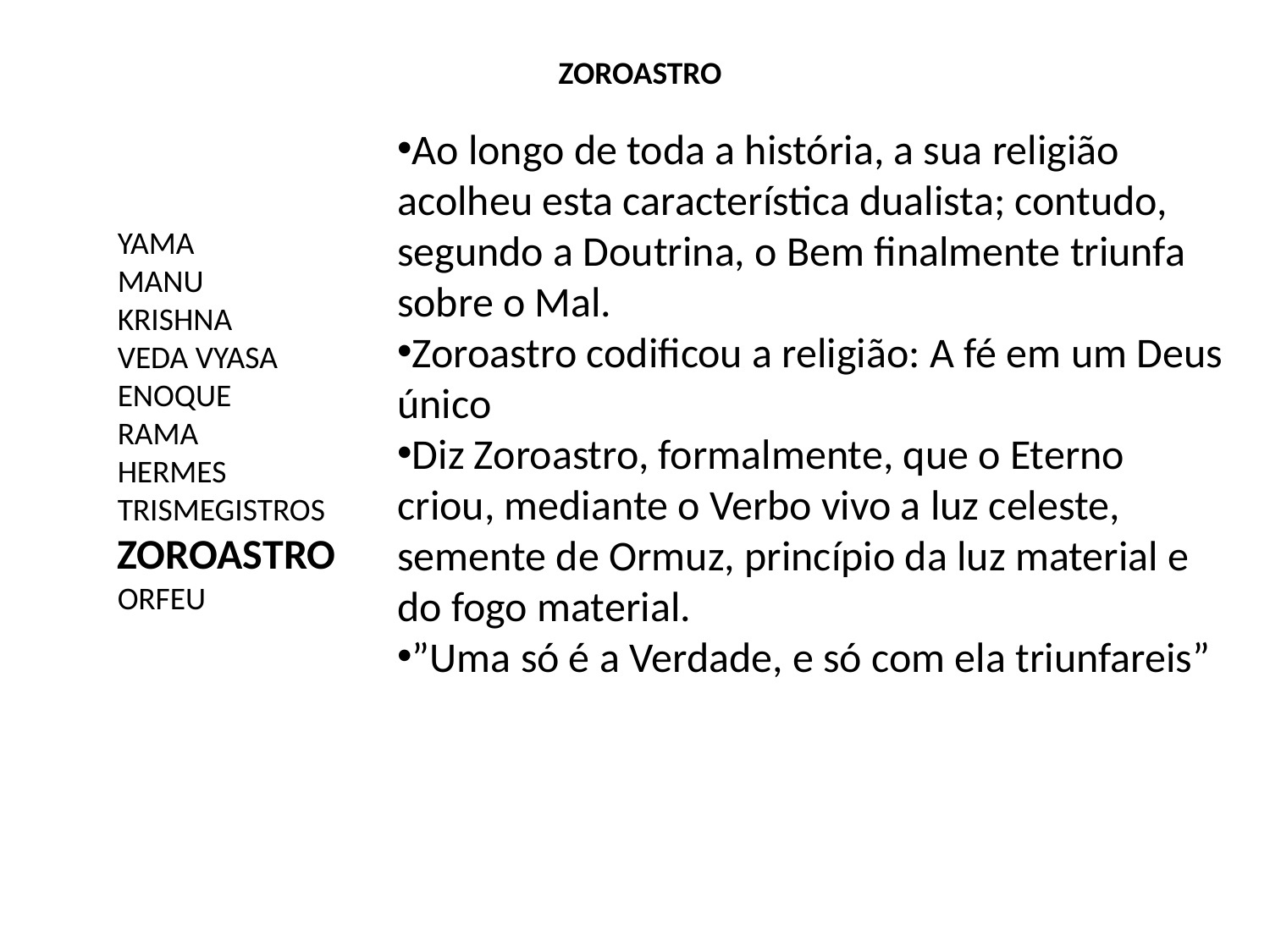

ZOROASTRO
Ao longo de toda a história, a sua religião acolheu esta característica dualista; contudo, segundo a Doutrina, o Bem finalmente triunfa sobre o Mal.
Zoroastro codificou a religião: A fé em um Deus único
Diz Zoroastro, formalmente, que o Eterno criou, mediante o Verbo vivo a luz celeste, semente de Ormuz, princípio da luz material e do fogo material.
”Uma só é a Verdade, e só com ela triunfareis”
YAMA
MANU
KRISHNA
VEDA VYASA
ENOQUE
RAMA
HERMES TRISMEGISTROS
ZOROASTRO
ORFEU